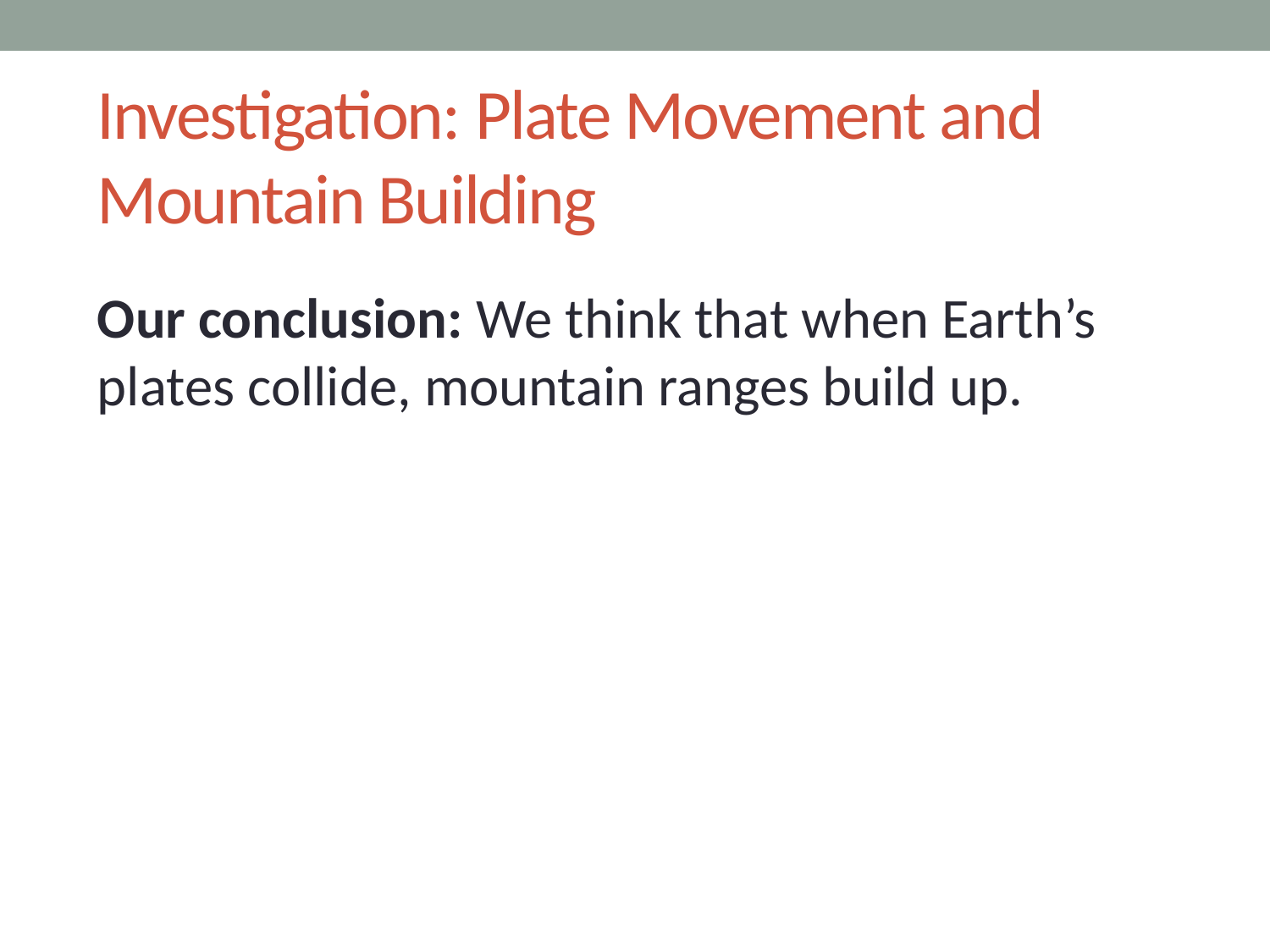

# Investigation: Plate Movement and Mountain Building
Our conclusion: We think that when Earth’s plates collide, mountain ranges build up.